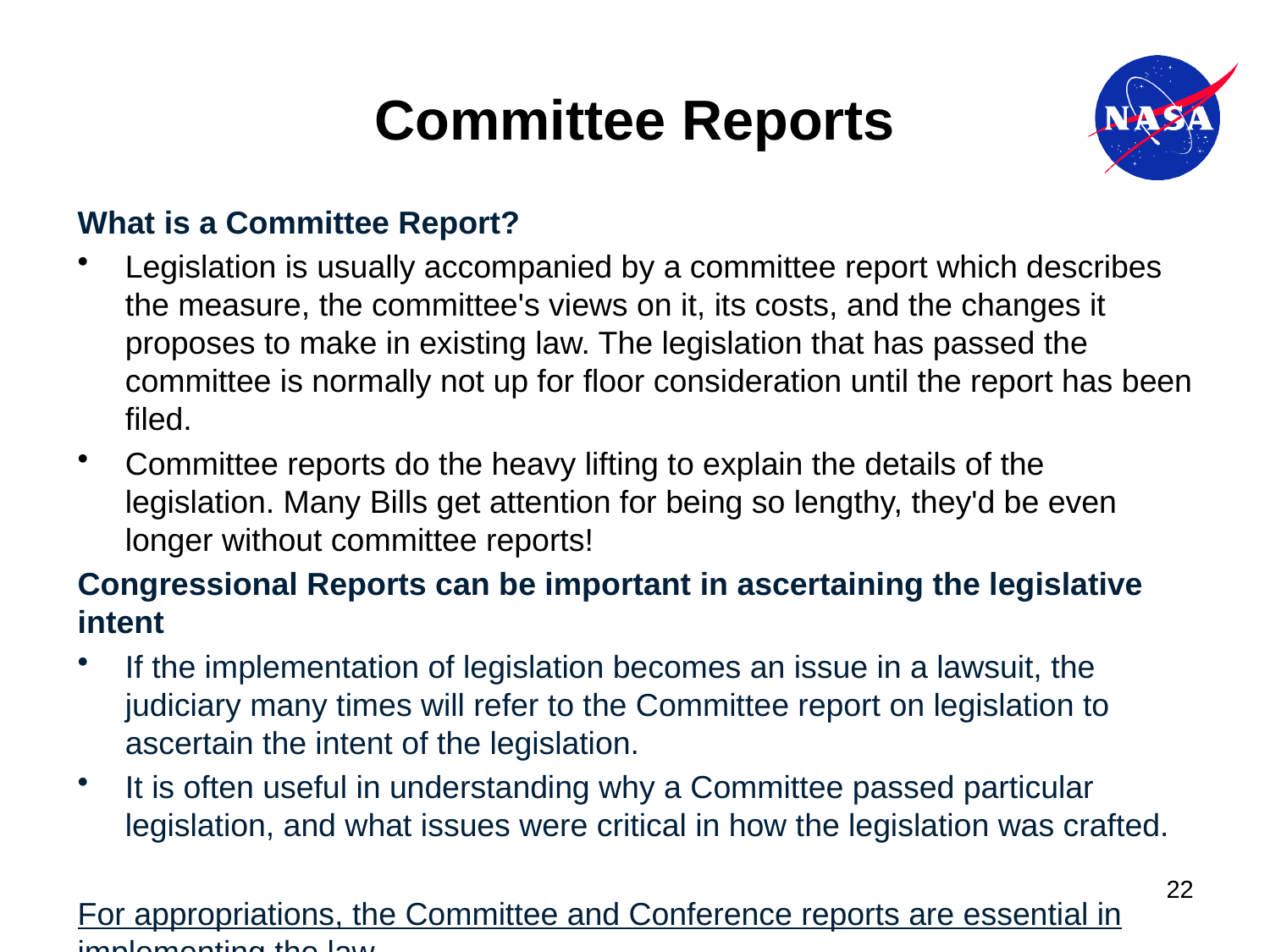

# Committee Reports
What is a Committee Report?
Legislation is usually accompanied by a committee report which describes the measure, the committee's views on it, its costs, and the changes it proposes to make in existing law. The legislation that has passed the committee is normally not up for floor consideration until the report has been filed.
Committee reports do the heavy lifting to explain the details of the legislation. Many Bills get attention for being so lengthy, they'd be even longer without committee reports!
Congressional Reports can be important in ascertaining the legislative intent
If the implementation of legislation becomes an issue in a lawsuit, the judiciary many times will refer to the Committee report on legislation to ascertain the intent of the legislation.
It is often useful in understanding why a Committee passed particular legislation, and what issues were critical in how the legislation was crafted.

For appropriations, the Committee and Conference reports are essential in implementing the law.

22